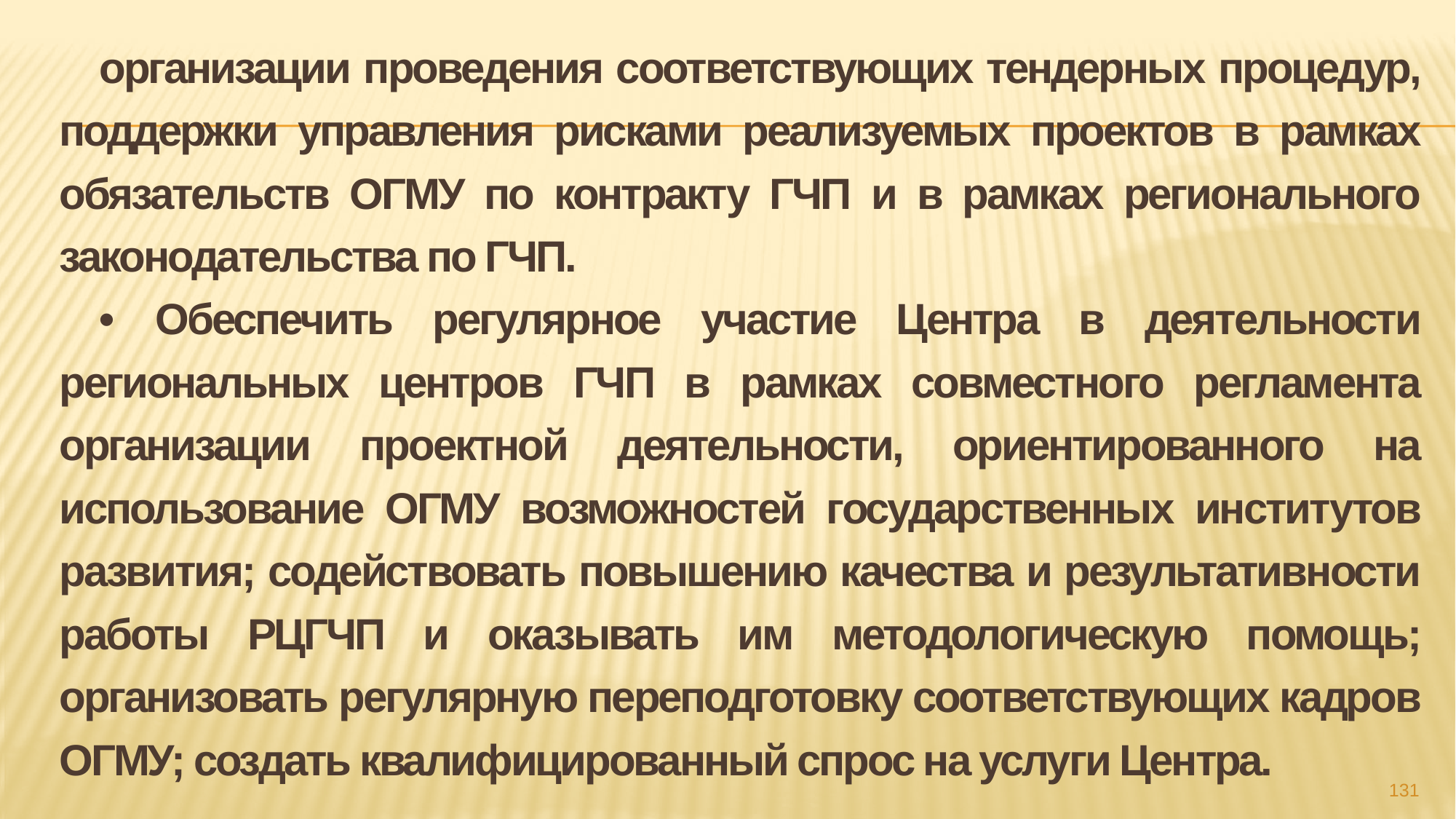

организации проведения соответствующих тендерных процедур, поддержки управления рисками реализуемых проектов в рамках обязательств ОГМУ по контракту ГЧП и в рамках регионального законодательства по ГЧП.
• Обеспечить регулярное участие Центра в деятельности региональных центров ГЧП в рамках совместного регламента организации проектной деятельности, ориентированного на использование ОГМУ возможностей государственных институтов развития; содействовать повышению качества и результативности работы РЦГЧП и оказывать им методологическую помощь; организовать регулярную переподготовку соответствующих кадров ОГМУ; создать квалифицированный спрос на услуги Центра.
#
131